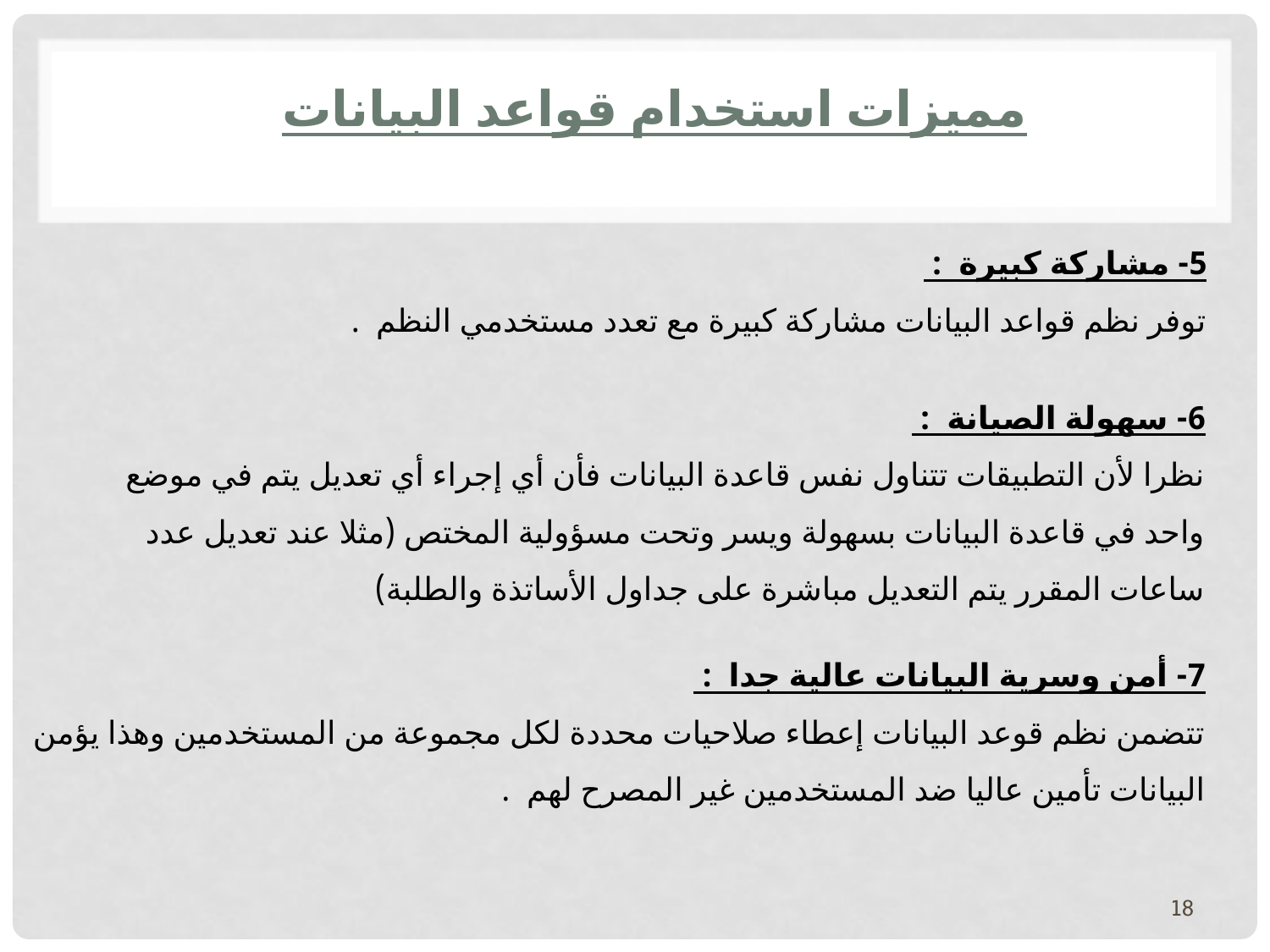

# مميزات استخدام قواعد البيانات
5- مشاركة كبيرة  :
توفر نظم قواعد البيانات مشاركة كبيرة مع تعدد مستخدمي النظم  .
6- سهولة الصيانة  :
نظرا لأن التطبيقات تتناول نفس قاعدة البيانات فأن أي إجراء أي تعديل يتم في موضع واحد في قاعدة البيانات بسهولة ويسر وتحت مسؤولية المختص (مثلا عند تعديل عدد ساعات المقرر يتم التعديل مباشرة على جداول الأساتذة والطلبة)
7- أمن وسرية البيانات عالية جدا  :
تتضمن نظم قوعد البيانات إعطاء صلاحيات محددة لكل مجموعة من المستخدمين وهذا يؤمن البيانات تأمين عاليا ضد المستخدمين غير المصرح لهم  .
18